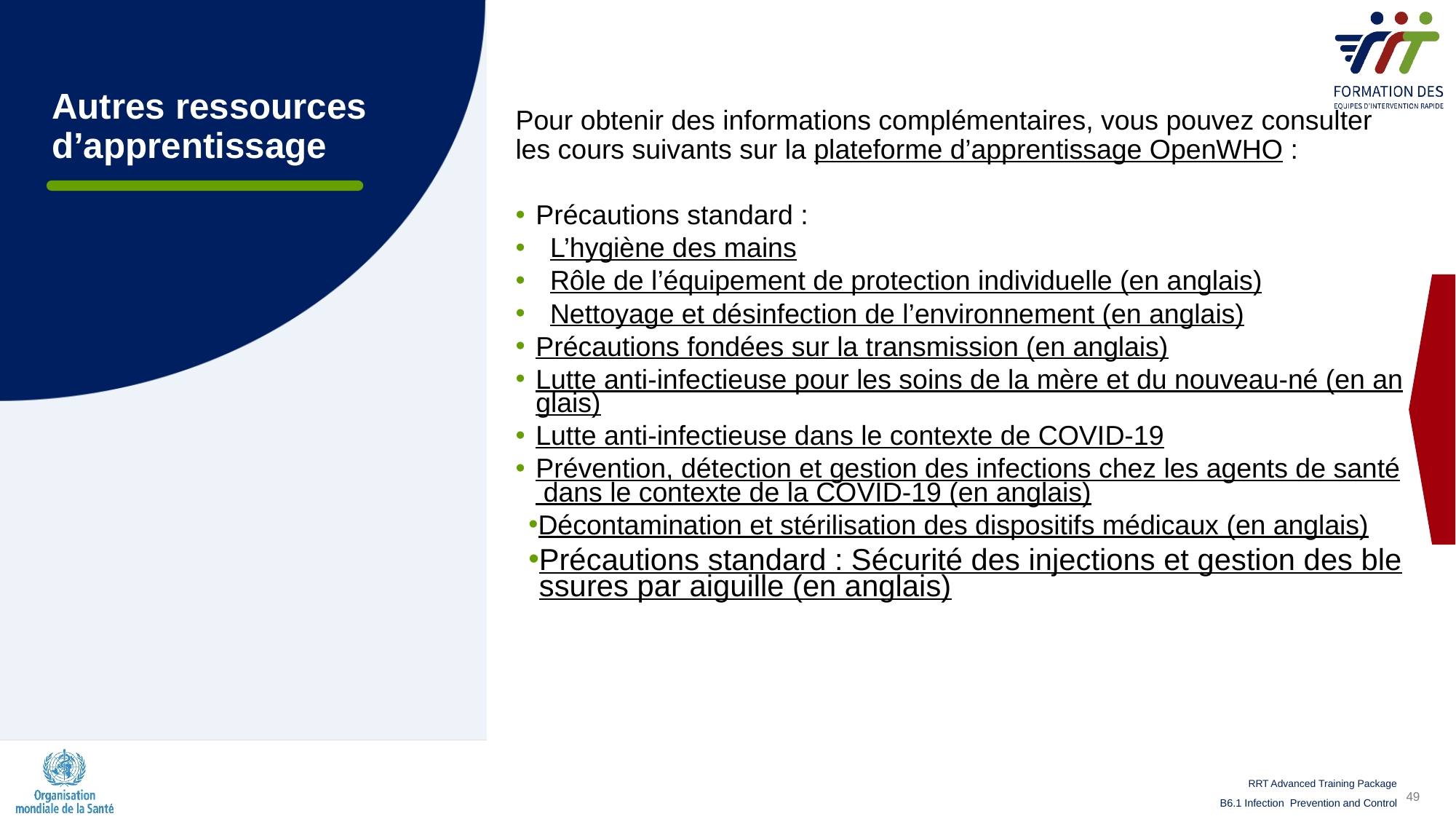

# Autres ressources d’apprentissage
Pour obtenir des informations complémentaires, vous pouvez consulter les cours suivants sur la plateforme d’apprentissage OpenWHO :

Précautions standard :
L’hygiène des mains
Rôle de l’équipement de protection individuelle (en anglais)
Nettoyage et désinfection de l’environnement (en anglais)
Précautions fondées sur la transmission (en anglais)
Lutte anti-infectieuse pour les soins de la mère et du nouveau-né (en anglais)
Lutte anti-infectieuse dans le contexte de COVID-19
Prévention, détection et gestion des infections chez les agents de santé dans le contexte de la COVID-19 (en anglais)
Décontamination et stérilisation des dispositifs médicaux (en anglais)
Précautions standard : Sécurité des injections et gestion des blessures par aiguille (en anglais)